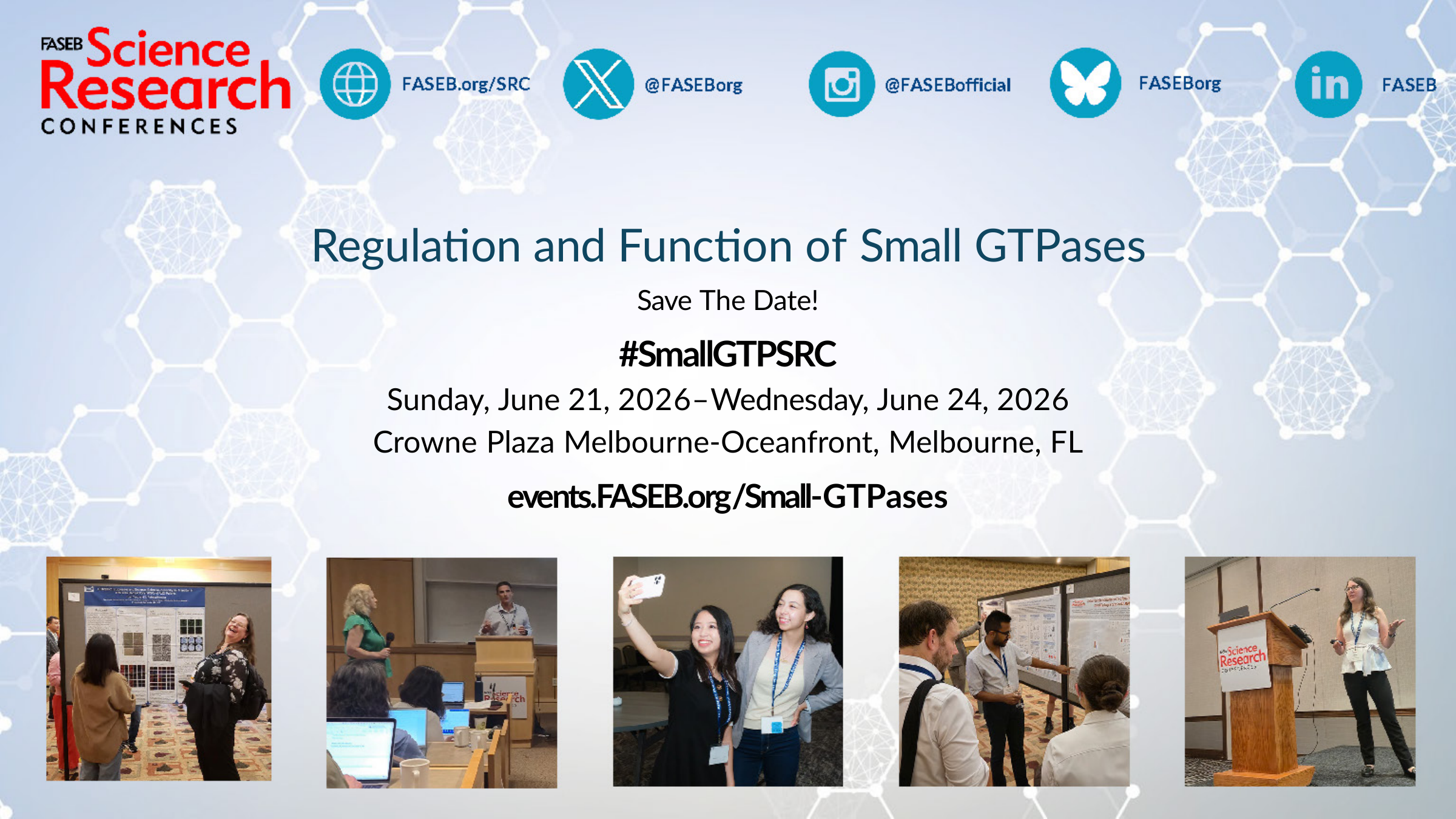

# Regulation and Function of Small GTPases
Save The Date!
#SmallGTPSRC
Sunday, June 21, 2026–Wednesday, June 24, 2026
Crowne Plaza Melbourne-Oceanfront, Melbourne, FL
events.FASEB.org/Small-GTPases